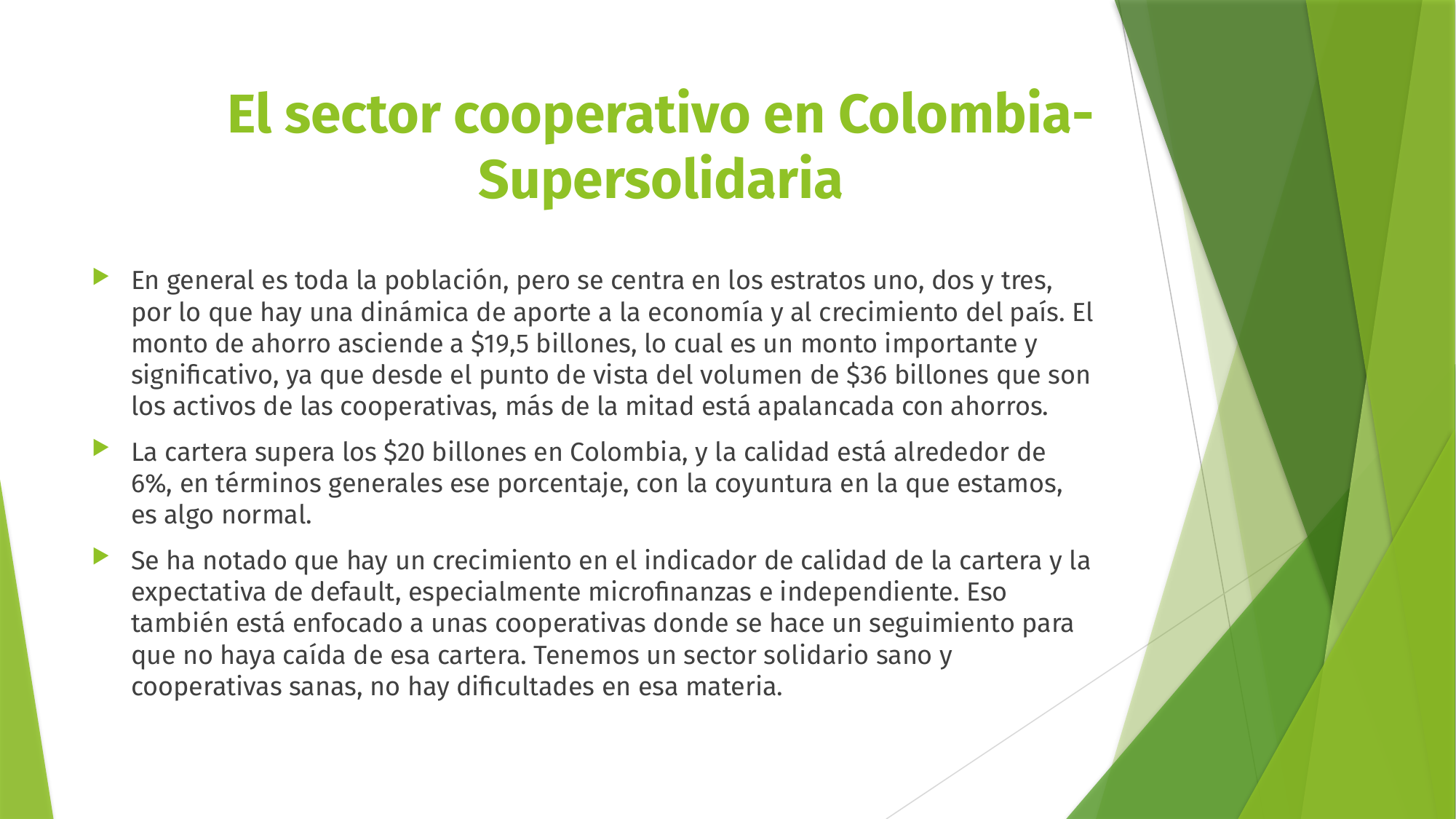

# El sector cooperativo en Colombia- Supersolidaria
En general es toda la población, pero se centra en los estratos uno, dos y tres, por lo que hay una dinámica de aporte a la economía y al crecimiento del país. El monto de ahorro asciende a $19,5 billones, lo cual es un monto importante y significativo, ya que desde el punto de vista del volumen de $36 billones que son los activos de las cooperativas, más de la mitad está apalancada con ahorros.
La cartera supera los $20 billones en Colombia, y la calidad está alrededor de 6%, en términos generales ese porcentaje, con la coyuntura en la que estamos, es algo normal.
Se ha notado que hay un crecimiento en el indicador de calidad de la cartera y la expectativa de default, especialmente microfinanzas e independiente. Eso también está enfocado a unas cooperativas donde se hace un seguimiento para que no haya caída de esa cartera. Tenemos un sector solidario sano y cooperativas sanas, no hay dificultades en esa materia.